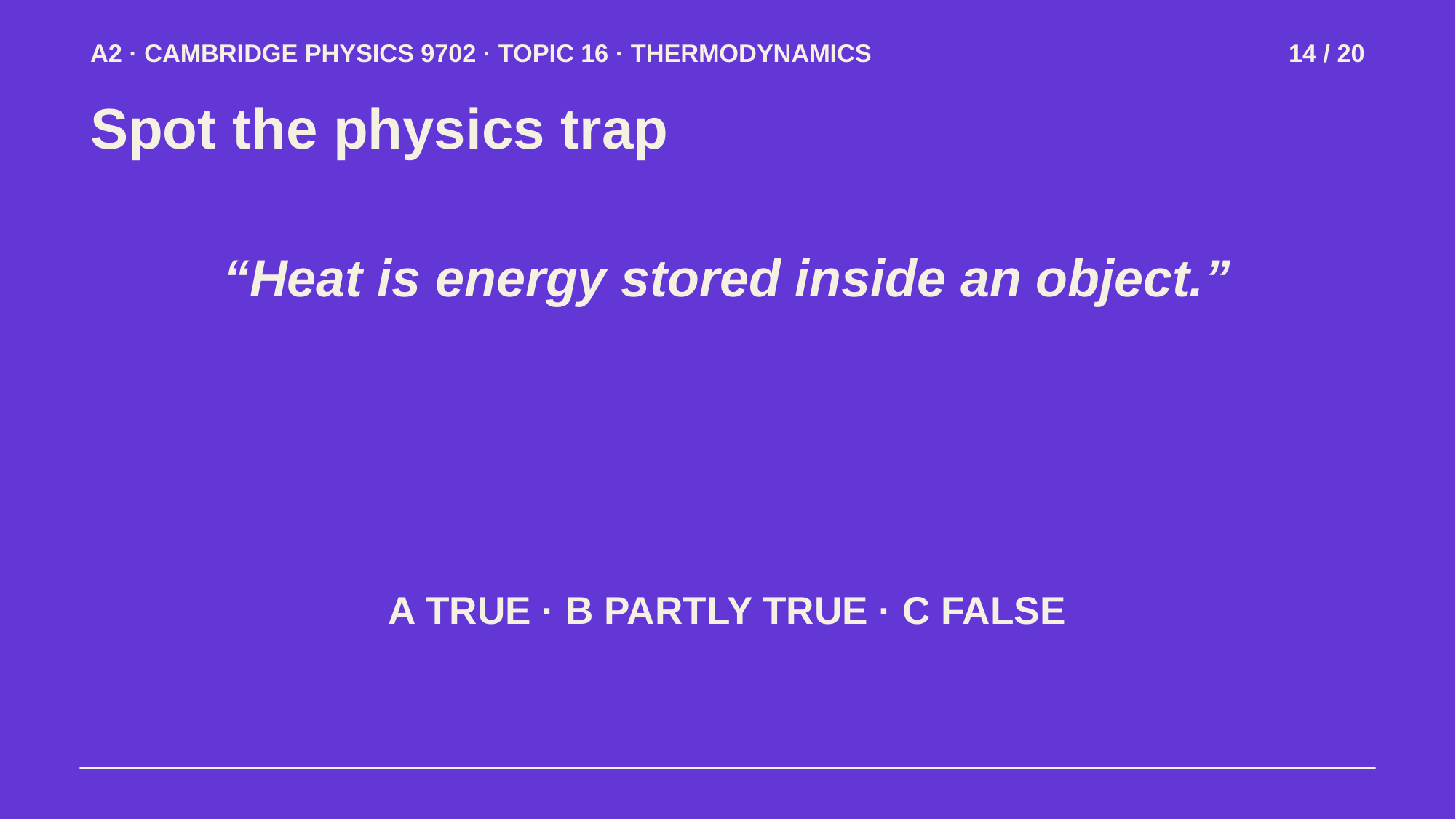

A2 · CAMBRIDGE PHYSICS 9702 · TOPIC 16 · THERMODYNAMICS
14 / 20
Spot the physics trap
“Heat is energy stored inside an object.”
A TRUE · B PARTLY TRUE · C FALSE